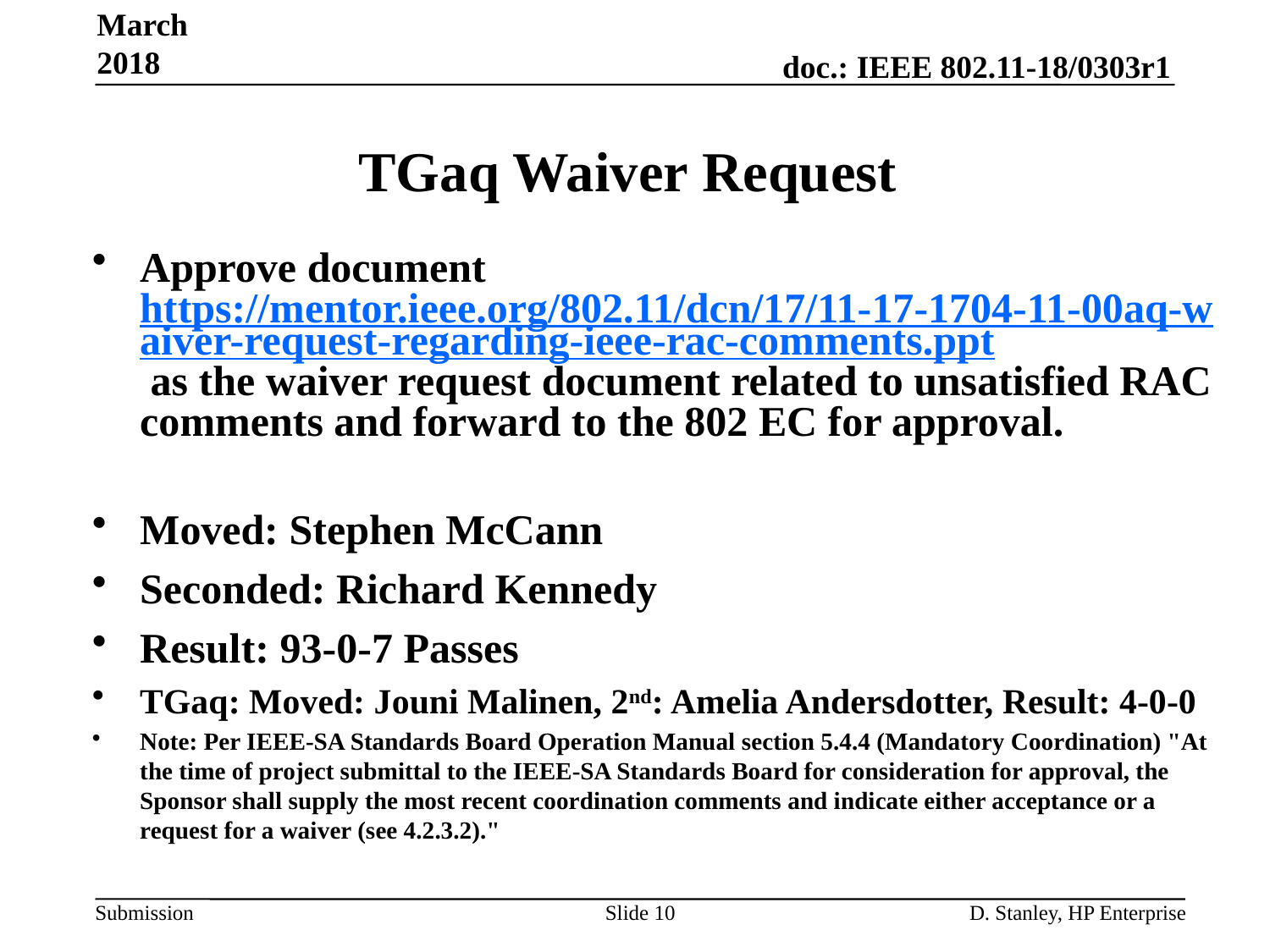

March 2018
# TGaq Waiver Request

Approve document https://mentor.ieee.org/802.11/dcn/17/11-17-1704-11-00aq-waiver-request-regarding-ieee-rac-comments.ppt as the waiver request document related to unsatisfied RAC comments and forward to the 802 EC for approval.

Moved: Stephen McCann
Seconded: Richard Kennedy
Result: 93-0-7 Passes
TGaq: Moved: Jouni Malinen, 2nd: Amelia Andersdotter, Result: 4-0-0
Note: Per IEEE-SA Standards Board Operation Manual section 5.4.4 (Mandatory Coordination) "At the time of project submittal to the IEEE-SA Standards Board for consideration for approval, the Sponsor shall supply the most recent coordination comments and indicate either acceptance or a request for a waiver (see 4.2.3.2)."

Slide 10
D. Stanley, HP Enterprise